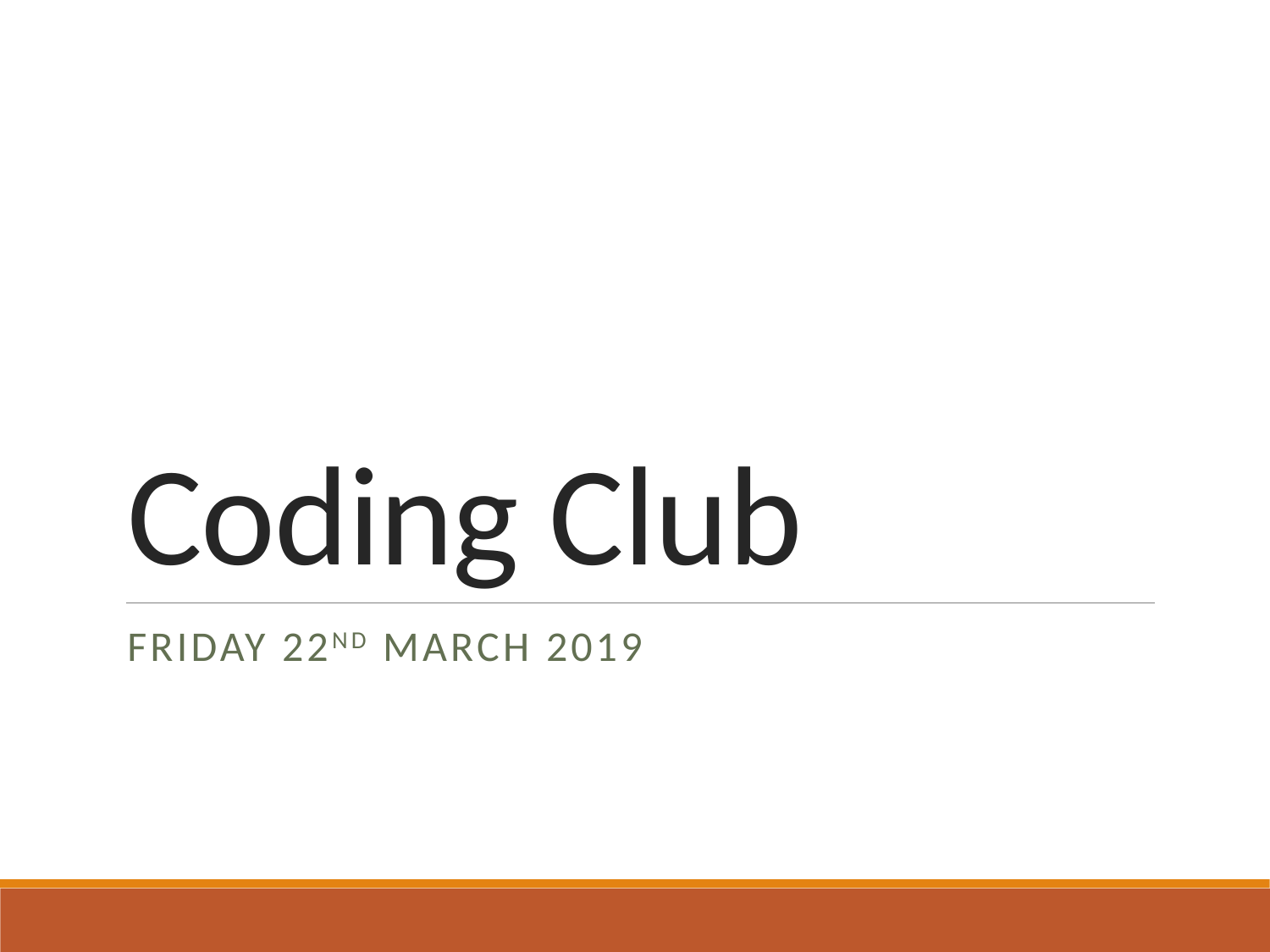

# Coding Club
Friday 22nd March 2019